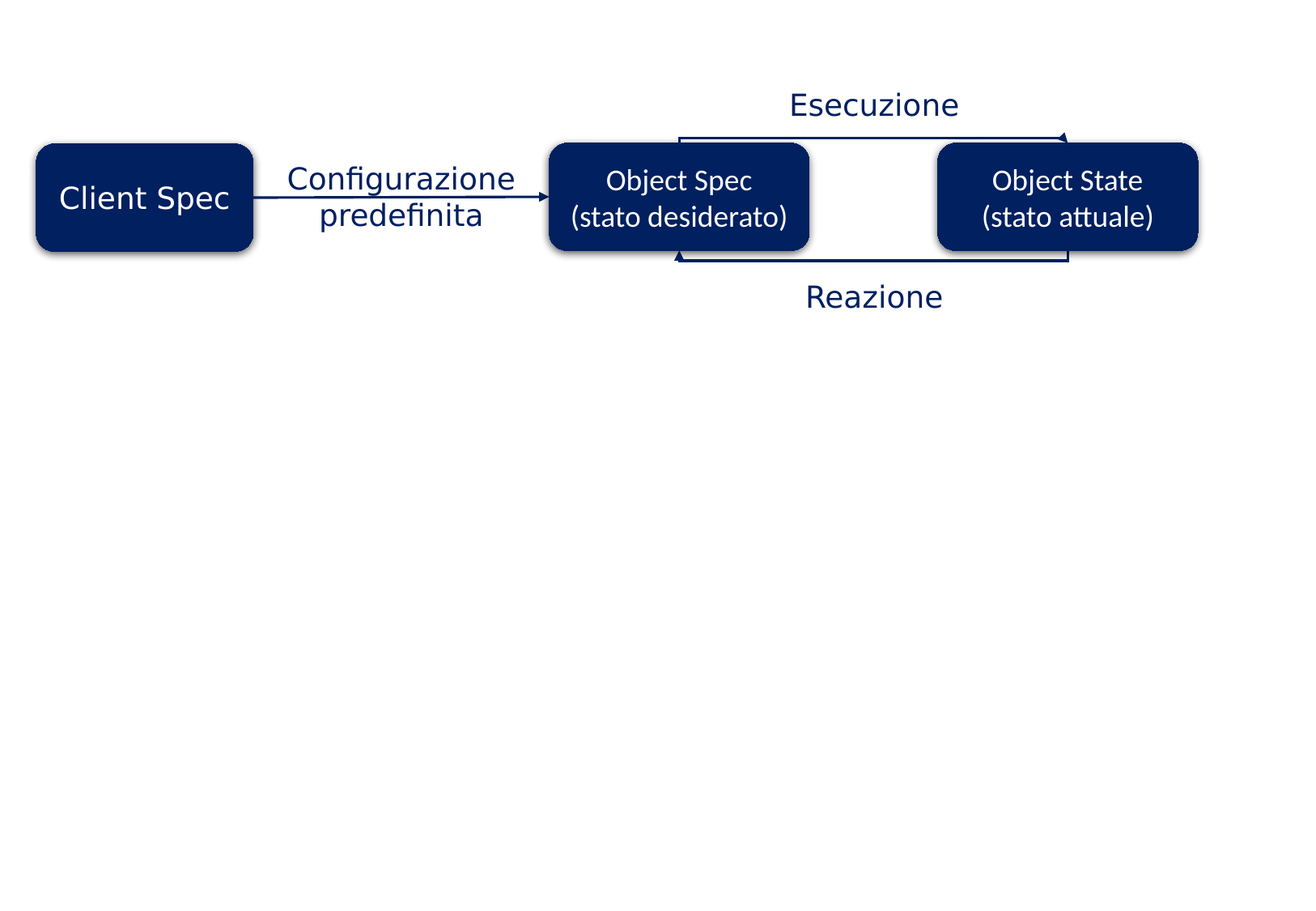

Esecuzione
Object Spec
(stato desiderato)
Object State
(stato attuale)
Client Spec
Configurazione predefinita
Reazione